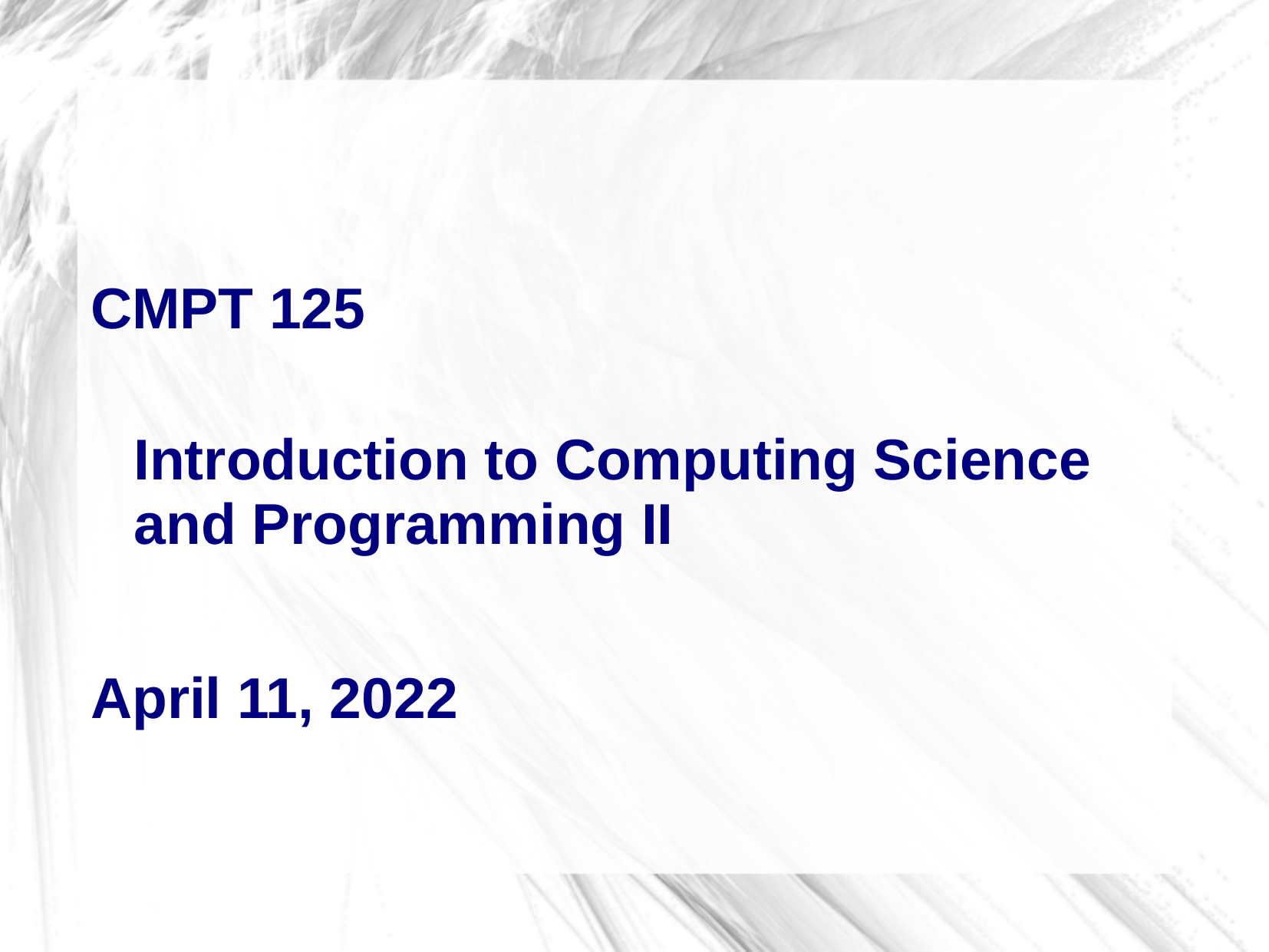

# CMPT 125
Introduction to Computing Science
and Programming II

April 11, 2022